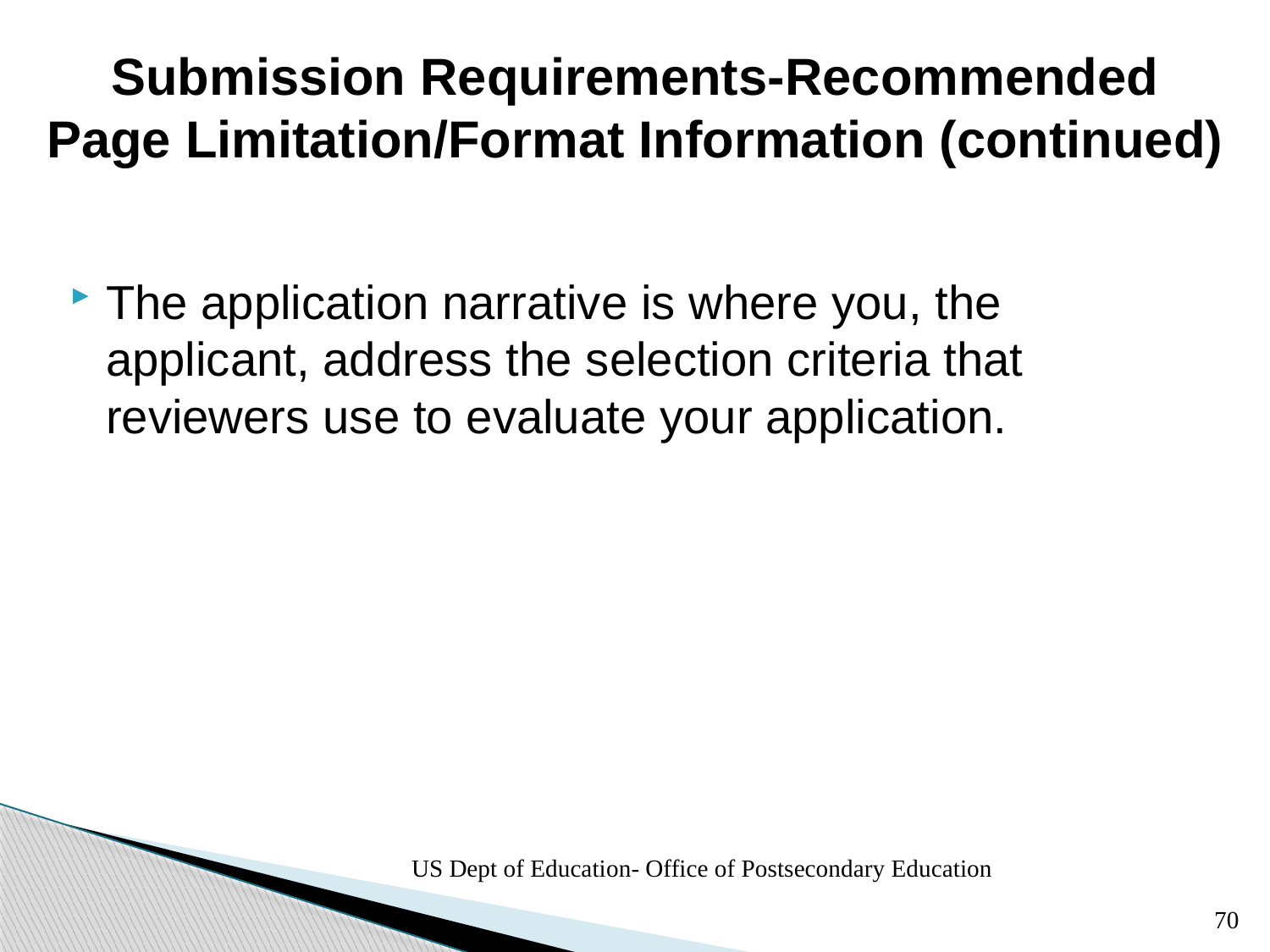

# Submission Requirements-Recommended Page Limitation/Format Information (continued)

The application narrative is where you, the applicant, address the selection criteria that reviewers use to evaluate your application.

US Dept of Education- Office of Postsecondary Education
70